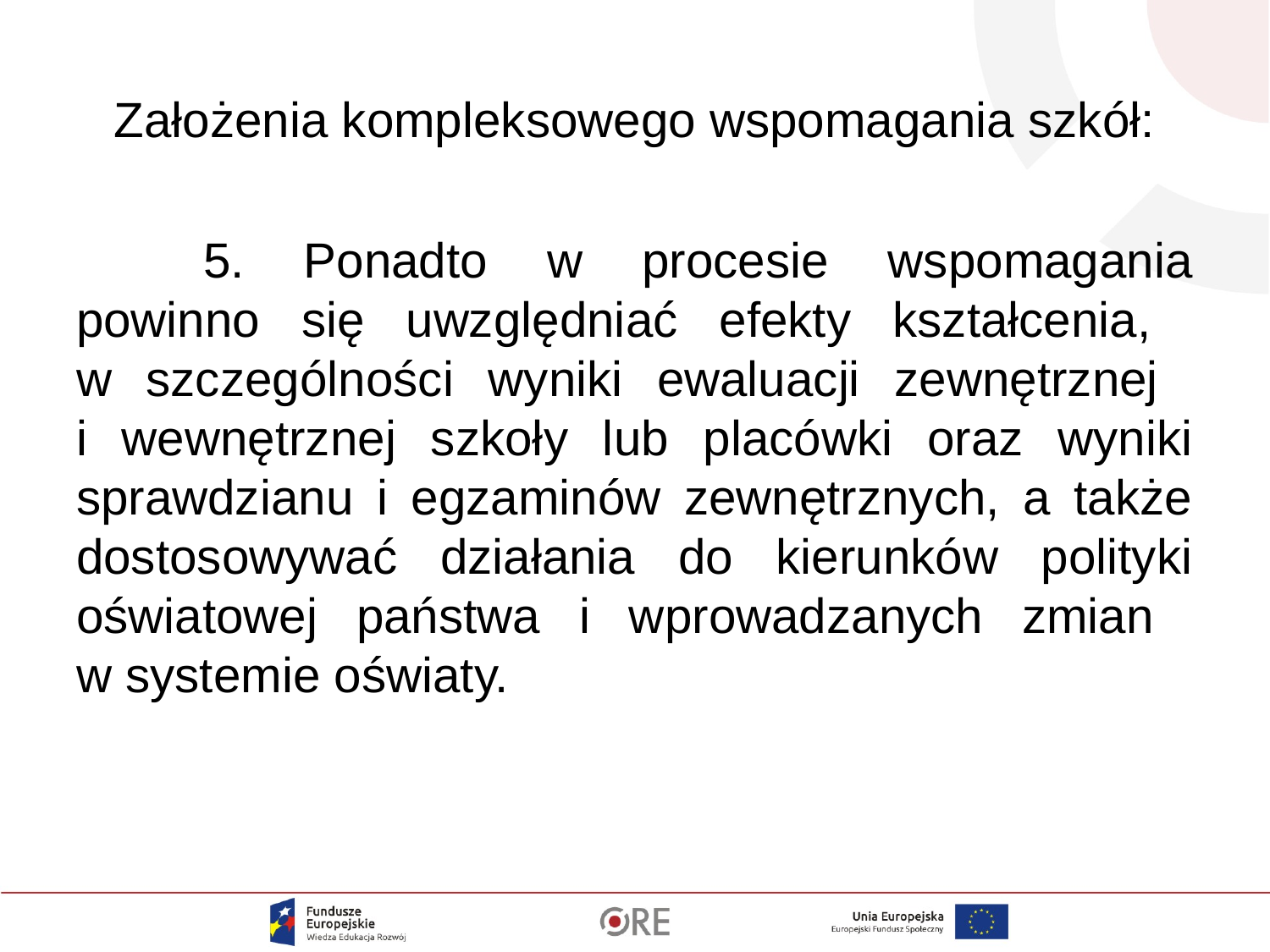

# Założenia kompleksowego wspomagania szkół:
	5. Ponadto w procesie wspomagania powinno się uwzględniać efekty kształcenia,
w szczególności wyniki ewaluacji zewnętrznej
i wewnętrznej szkoły lub placówki oraz wyniki sprawdzianu i egzaminów zewnętrznych, a także dostosowywać działania do kierunków polityki oświatowej państwa i wprowadzanych zmian
w systemie oświaty.